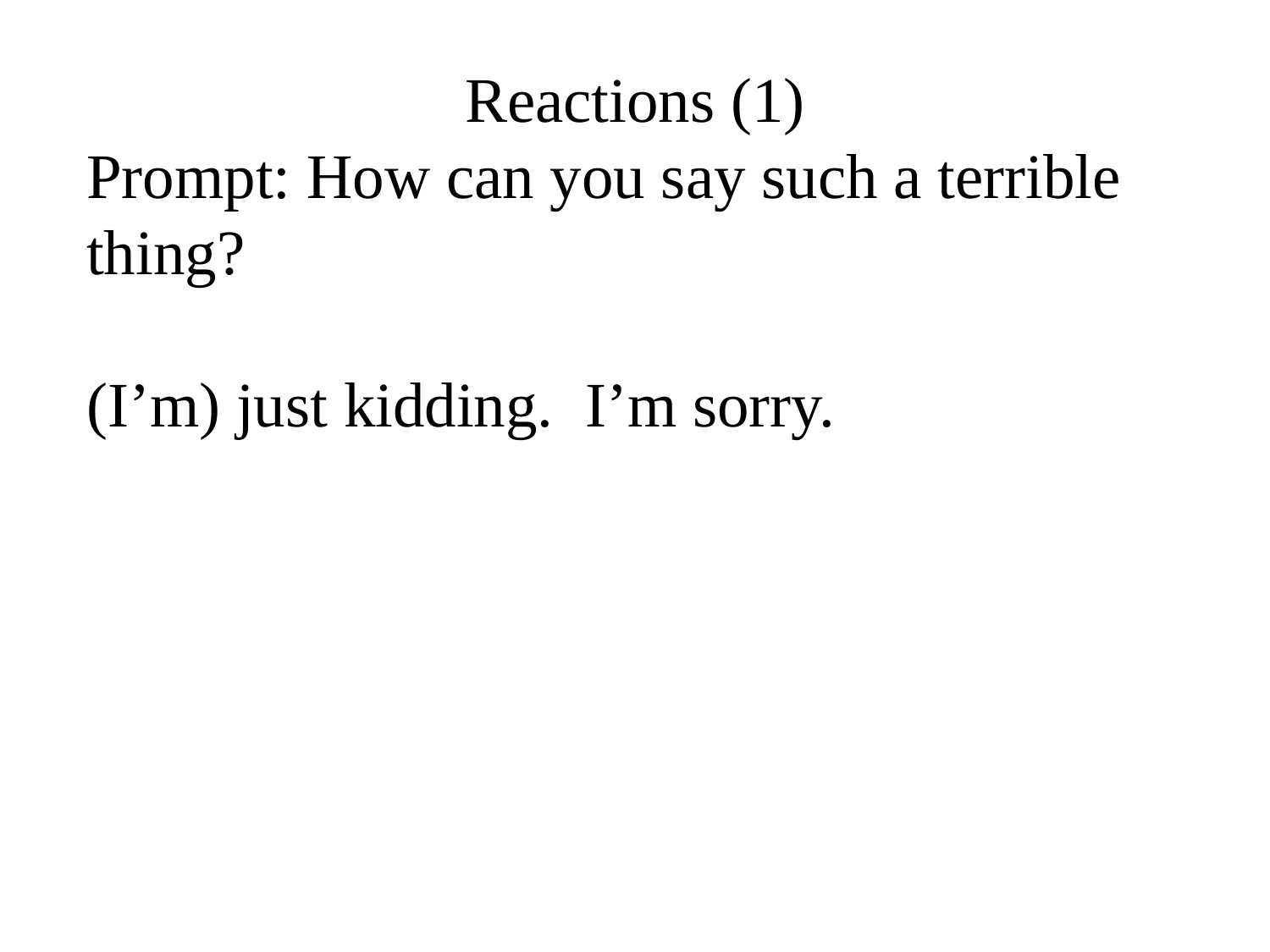

Reactions (1)
Prompt: How can you say such a terrible thing?

(I’m) just kidding.  I’m sorry.